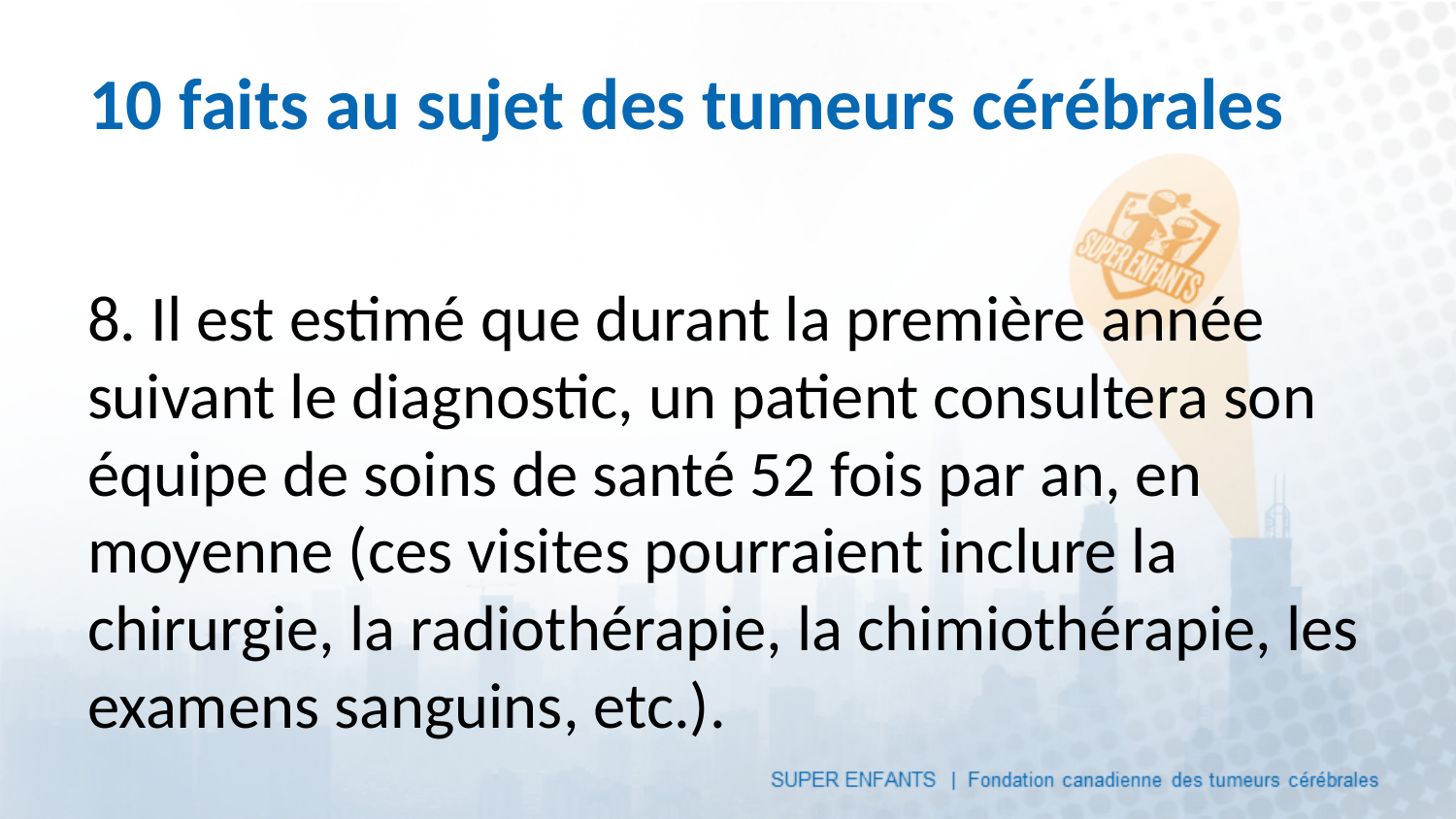

# 10 faits au sujet des tumeurs cérébrales
8. Il est estimé que durant la première année suivant le diagnostic, un patient consultera son équipe de soins de santé 52 fois par an, en moyenne (ces visites pourraient inclure la chirurgie, la radiothérapie, la chimiothérapie, les examens sanguins, etc.).